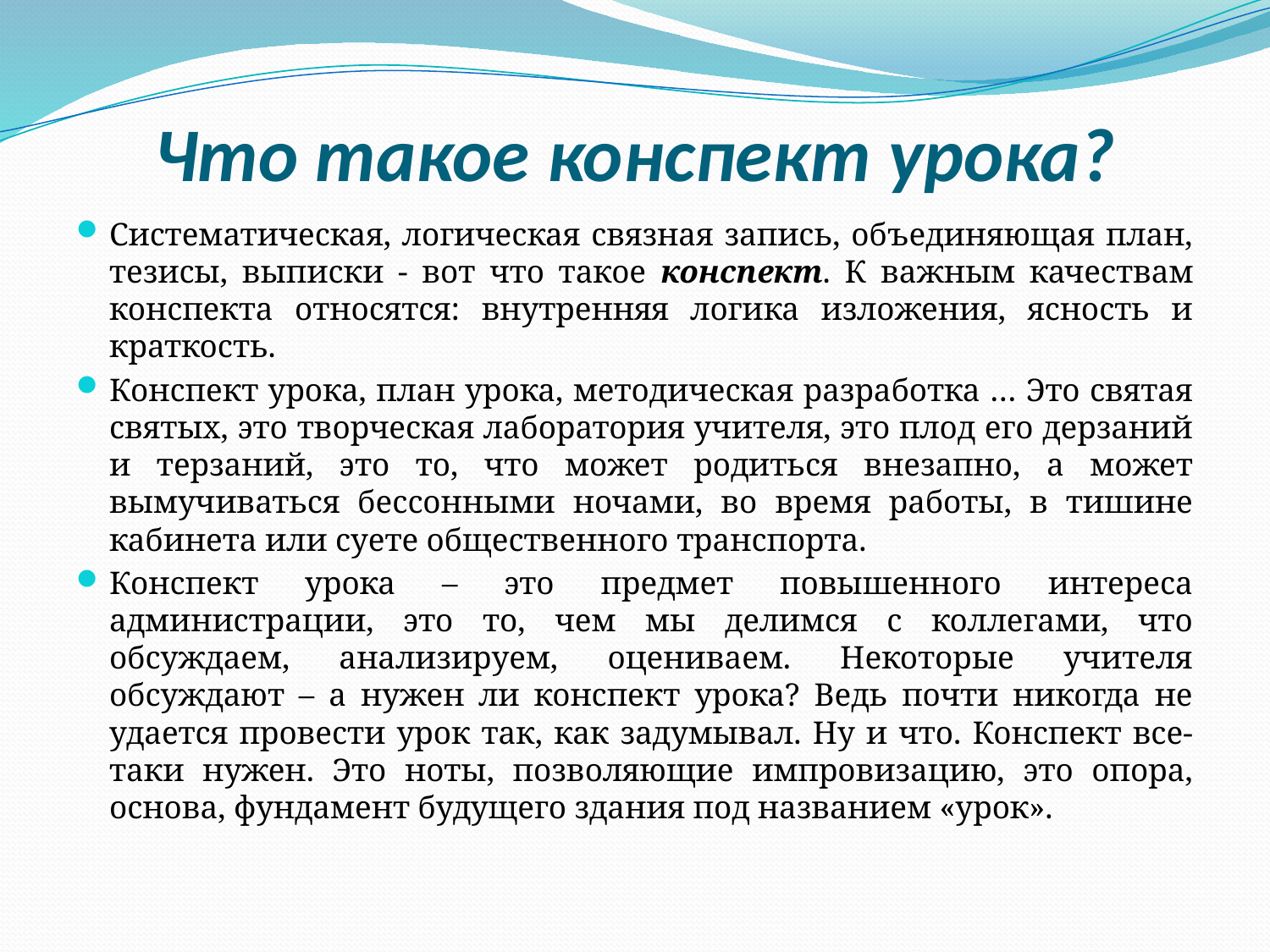

# Что такое конспект урока?
Систематическая, логическая связная запись, объединяющая план, тезисы, выписки - вот что такое конспект. К важным качествам конспекта относятся: внутренняя логика изложения, ясность и краткость.
Конспект урока, план урока, методическая разработка … Это святая святых, это творческая лаборатория учителя, это плод его дерзаний и терзаний, это то, что может родиться внезапно, а может вымучиваться бессонными ночами, во время работы, в тишине кабинета или суете общественного транспорта.
Конспект урока – это предмет повышенного интереса администрации, это то, чем мы делимся с коллегами, что обсуждаем, анализируем, оцениваем. Некоторые учителя обсуждают – а нужен ли конспект урока? Ведь почти никогда не удается провести урок так, как задумывал. Ну и что. Конспект все-таки нужен. Это ноты, позволяющие импровизацию, это опора, основа, фундамент будущего здания под названием «урок».